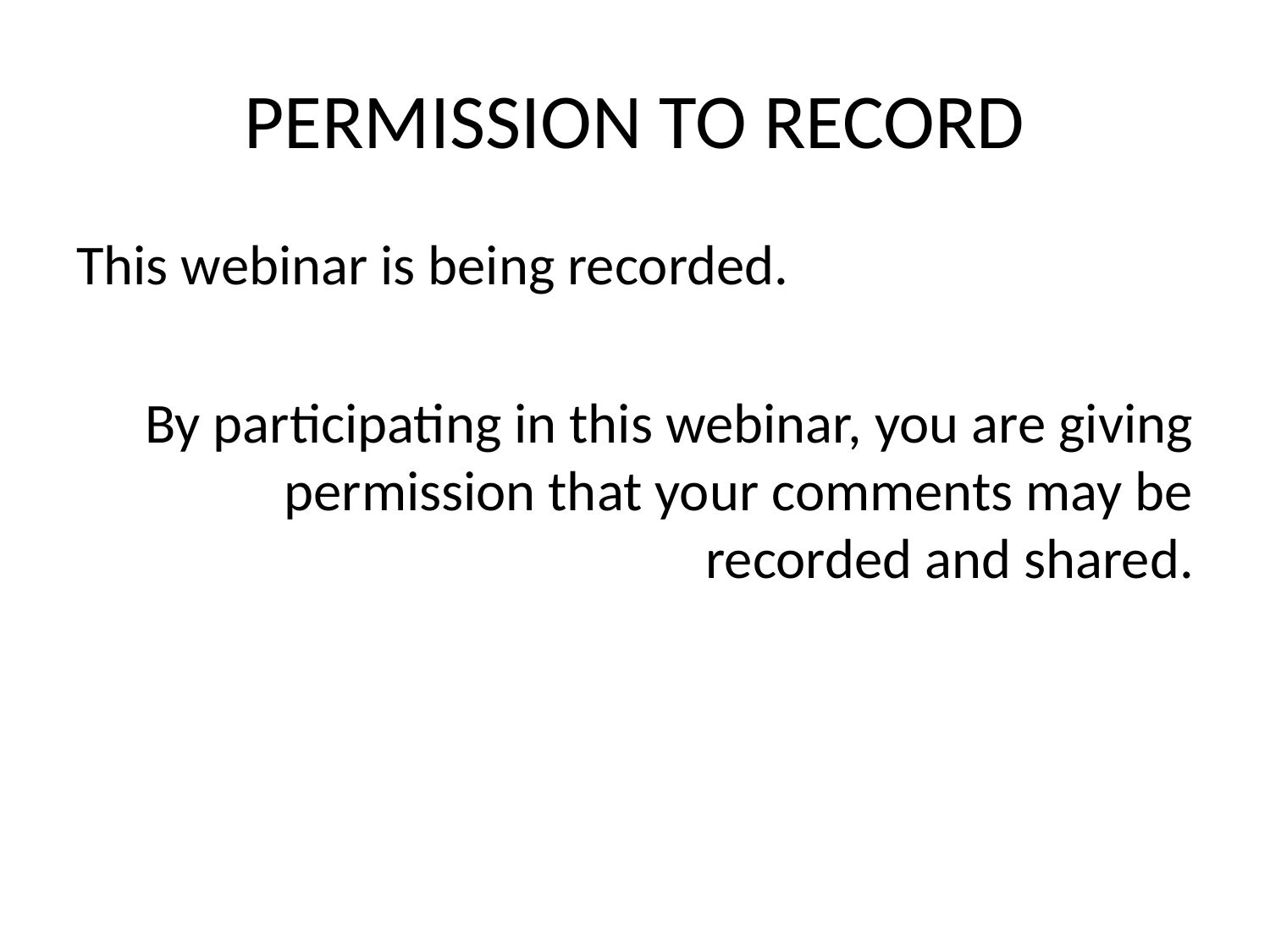

# PERMISSION TO RECORD
This webinar is being recorded.

By participating in this webinar, you are giving permission that your comments may be recorded and shared.